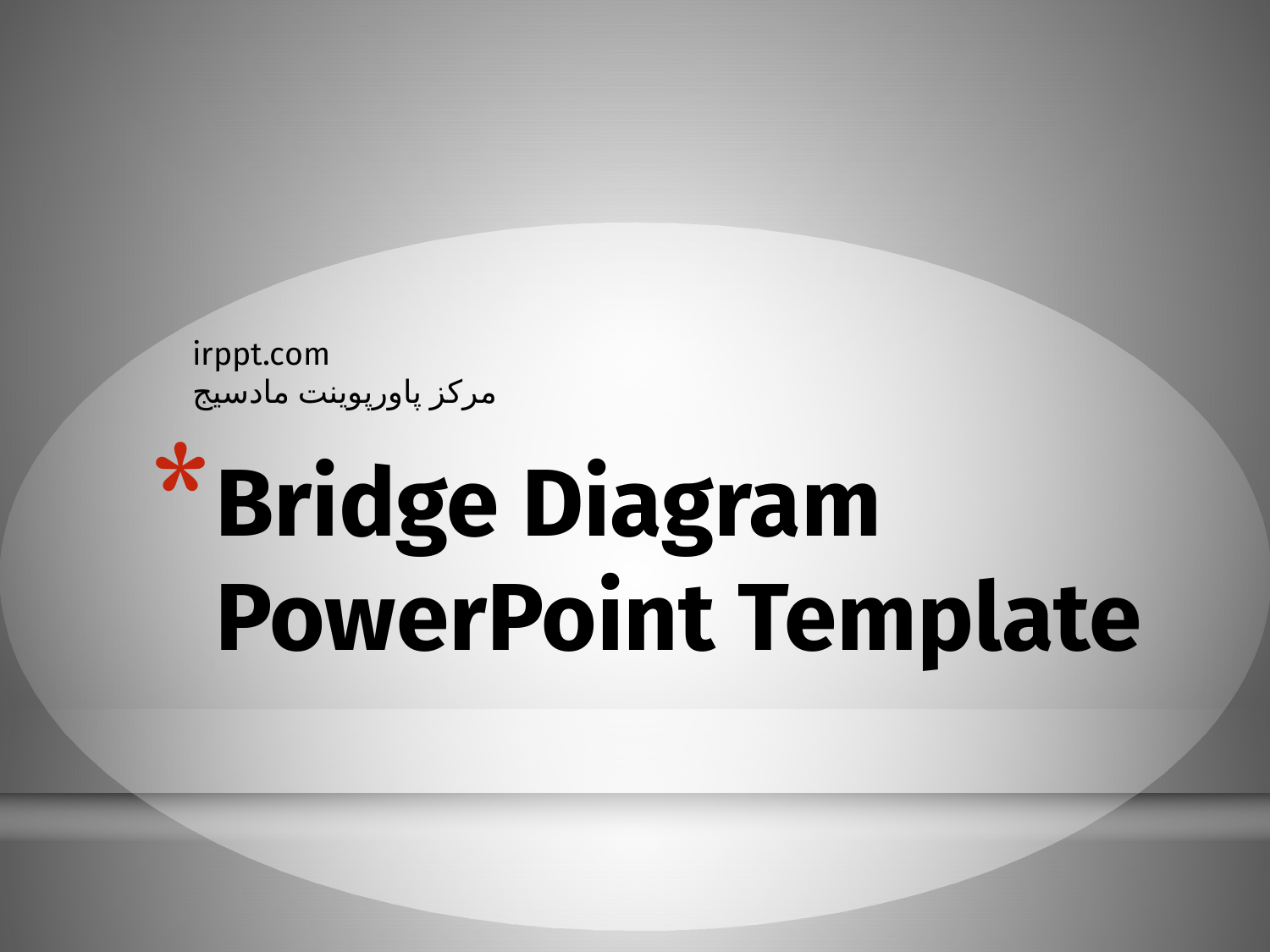

irppt.com
مرکز پاورپوینت مادسیج
# Bridge Diagram PowerPoint Template